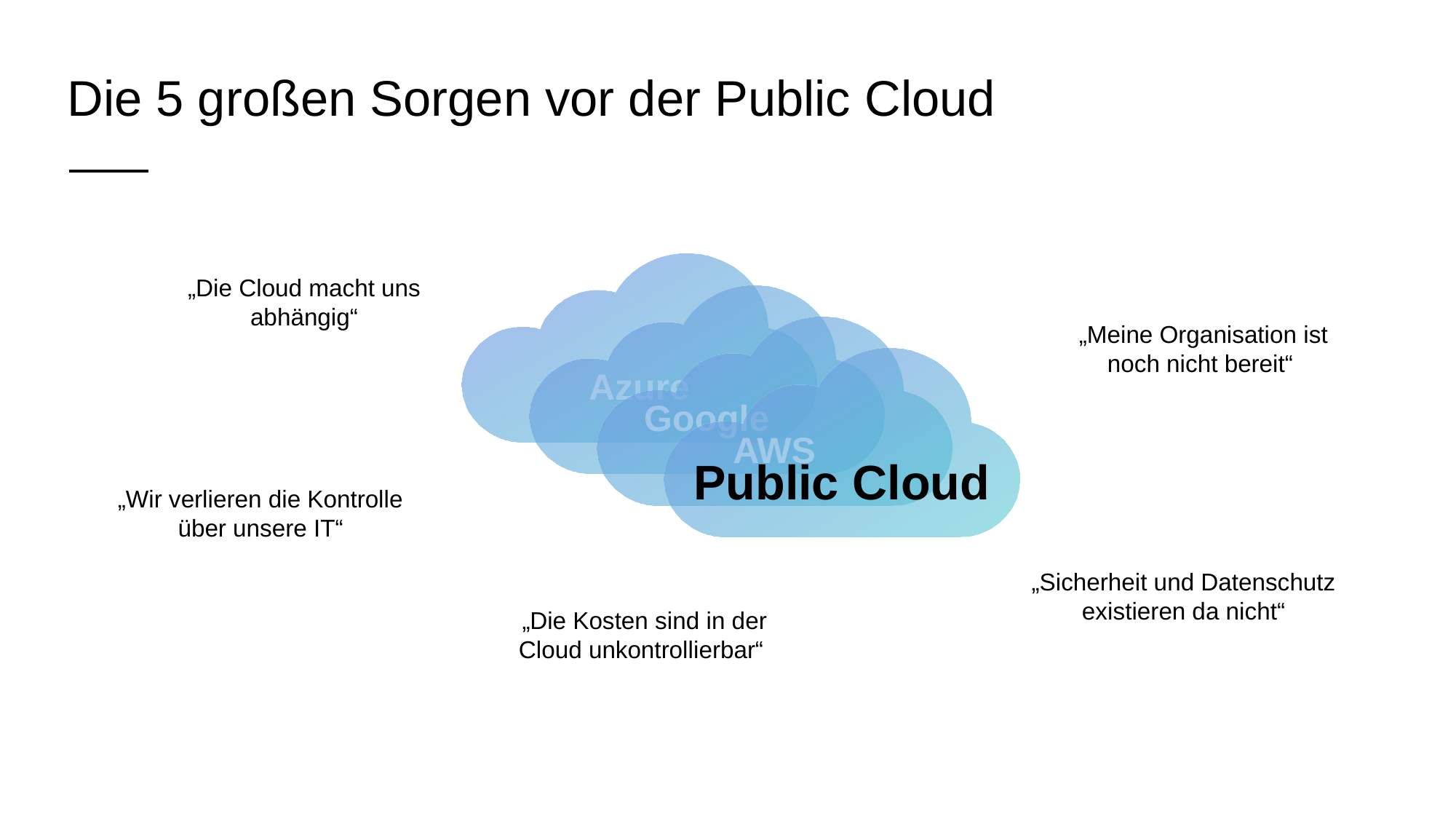

# Die 5 großen Sorgen vor der Public Cloud
Azure
Google
AWS
Public Cloud
„Die Cloud macht uns abhängig“
„Meine Organisation ist noch nicht bereit“
„Wir verlieren die Kontrolle über unsere IT“
„Sicherheit und Datenschutz existieren da nicht“
„Die Kosten sind in der Cloud unkontrollierbar“